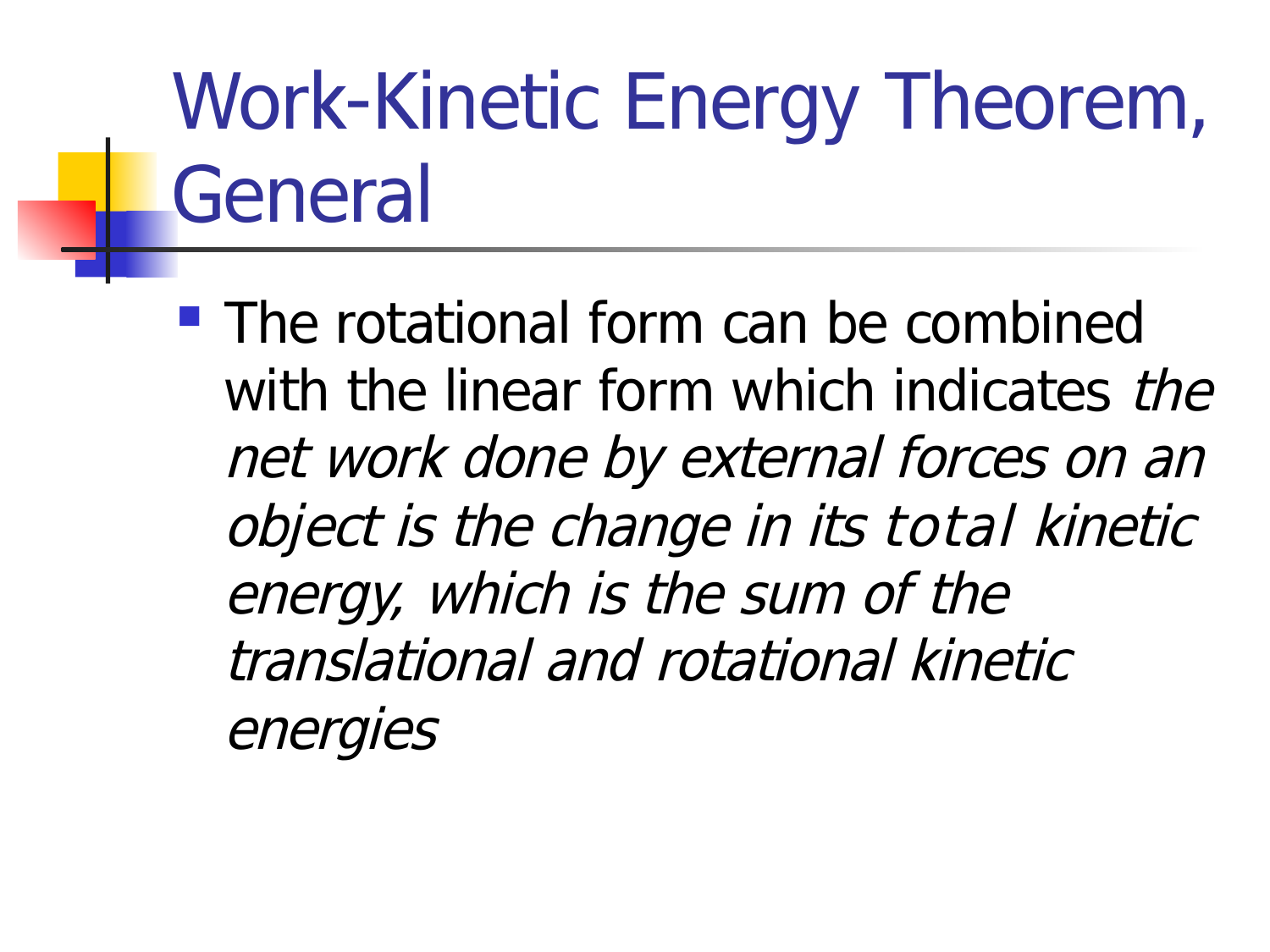

# Work-Kinetic Energy Theorem, General
The rotational form can be combined with the linear form which indicates the net work done by external forces on an object is the change in its total kinetic energy, which is the sum of the translational and rotational kinetic energies